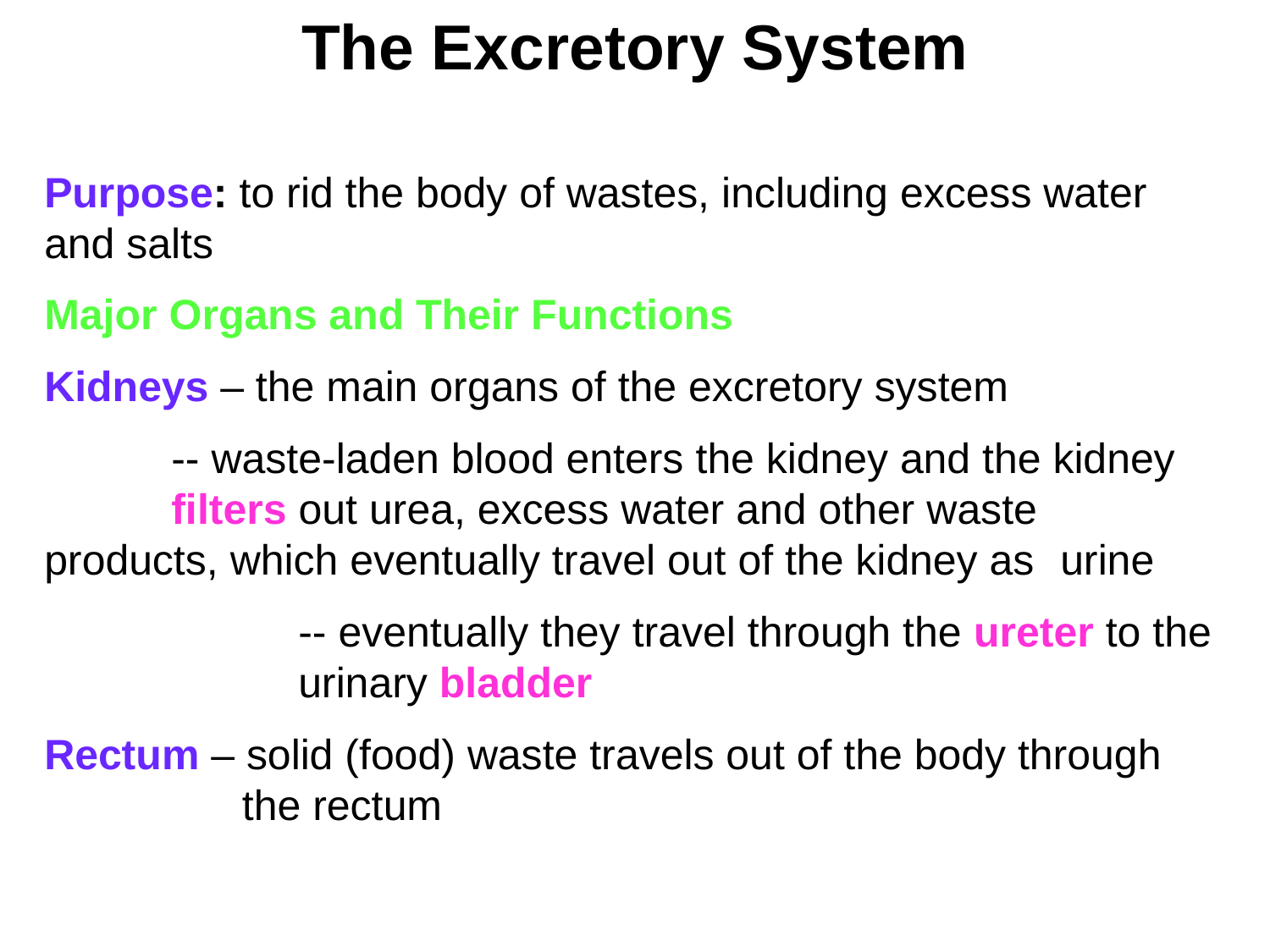

The Excretory System
Purpose: to rid the body of wastes, including excess water and salts
Major Organs and Their Functions
Kidneys – the main organs of the excretory system
	-- waste-laden blood enters the kidney and the kidney 	filters out urea, excess water and other waste 	products, which eventually travel out of the kidney as 	urine
		-- eventually they travel through the ureter to the   		urinary bladder
Rectum – solid (food) waste travels out of the body through 	  	      the rectum